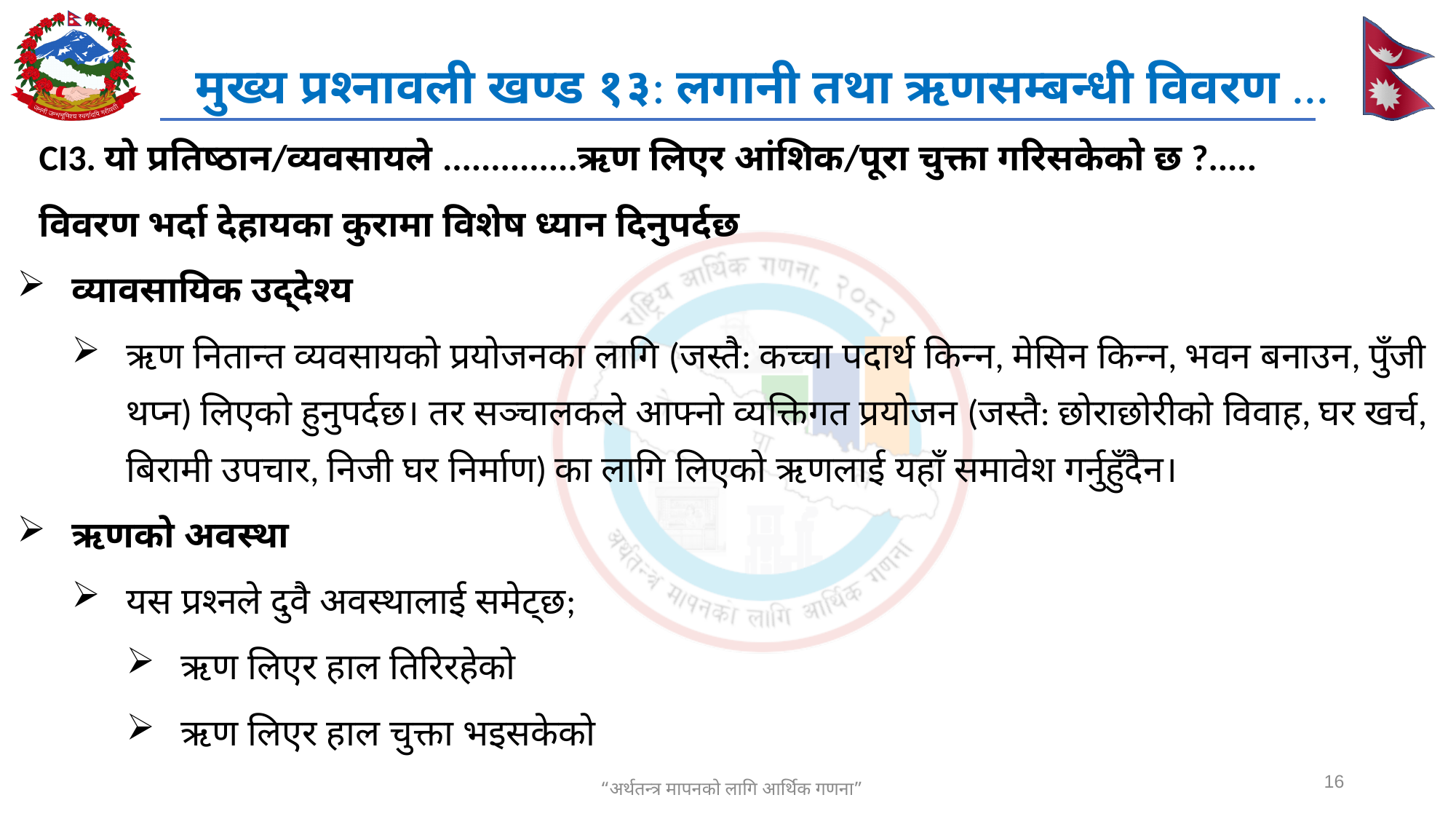

# मुख्य प्रश्नावली खण्ड १३: लगानी तथा ऋणसम्बन्धी विवरण ...
CI3. यो प्रतिष्ठान/व्यवसायले ..............ऋण लिएर आंशिक/पूरा चुक्ता गरिसकेको छ ?.....
विवरण भर्दा देहायका कुरामा विशेष ध्यान दिनुपर्दछ
व्यावसायिक उद्देश्य
ऋण नितान्त व्यवसायको प्रयोजनका लागि (जस्तै: कच्चा पदार्थ किन्न, मेसिन किन्न, भवन बनाउन, पुँजी थप्न) लिएको हुनुपर्दछ। तर सञ्चालकले आफ्नो व्यक्तिगत प्रयोजन (जस्तै: छोराछोरीको विवाह, घर खर्च, बिरामी उपचार, निजी घर निर्माण) का लागि लिएको ऋणलाई यहाँ समावेश गर्नुहुँदैन।
ऋणको अवस्था
यस प्रश्नले दुवै अवस्थालाई समेट्छ;
ऋण लिएर हाल तिरिरहेको
ऋण लिएर हाल चुक्ता भइसकेको
16
“अर्थतन्त्र मापनको लागि आर्थिक गणना”